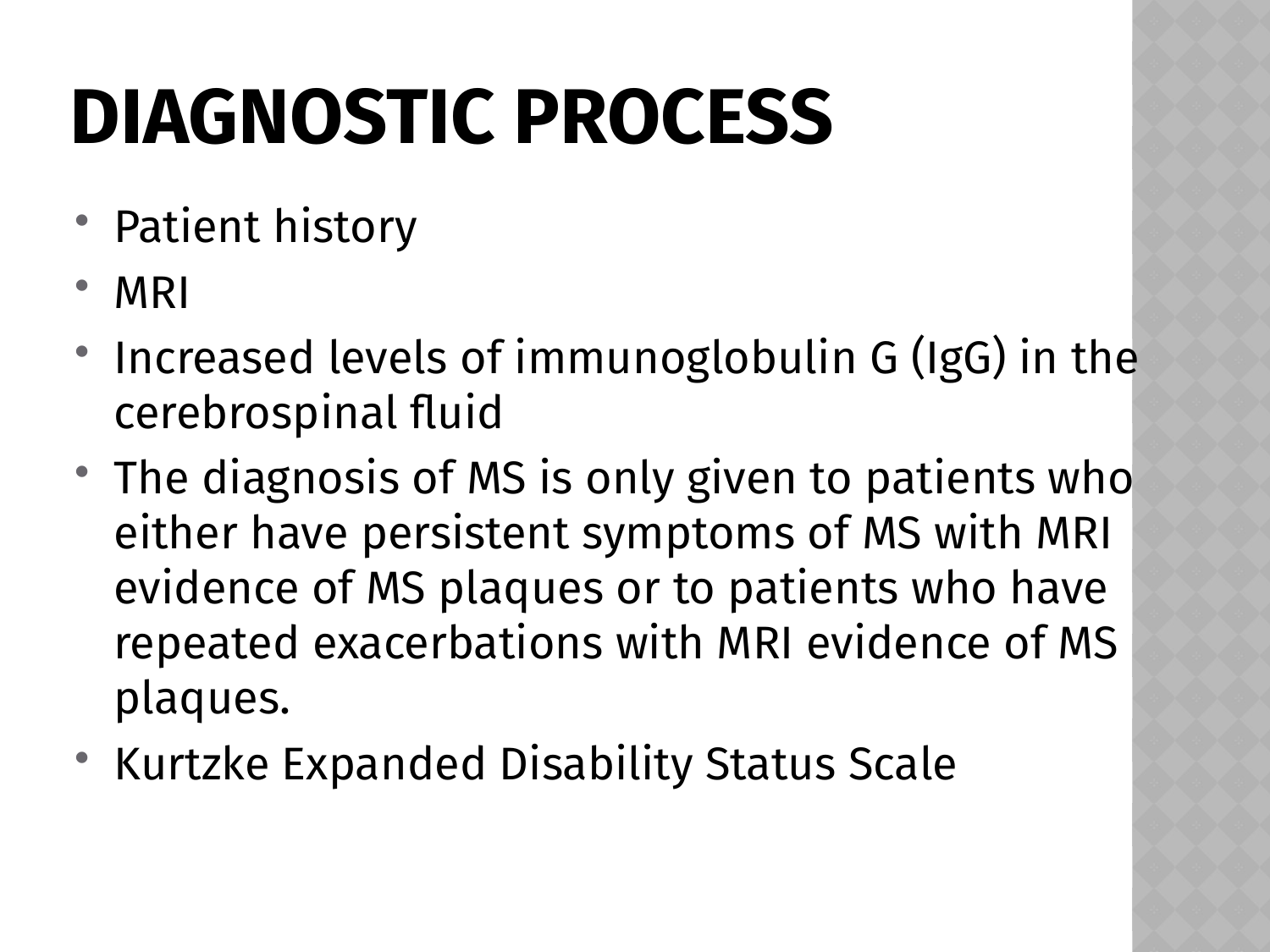

# Diagnostic Process
Patient history
MRI
Increased levels of immunoglobulin G (IgG) in the cerebrospinal fluid
The diagnosis of MS is only given to patients who either have persistent symptoms of MS with MRI evidence of MS plaques or to patients who have repeated exacerbations with MRI evidence of MS plaques.
Kurtzke Expanded Disability Status Scale